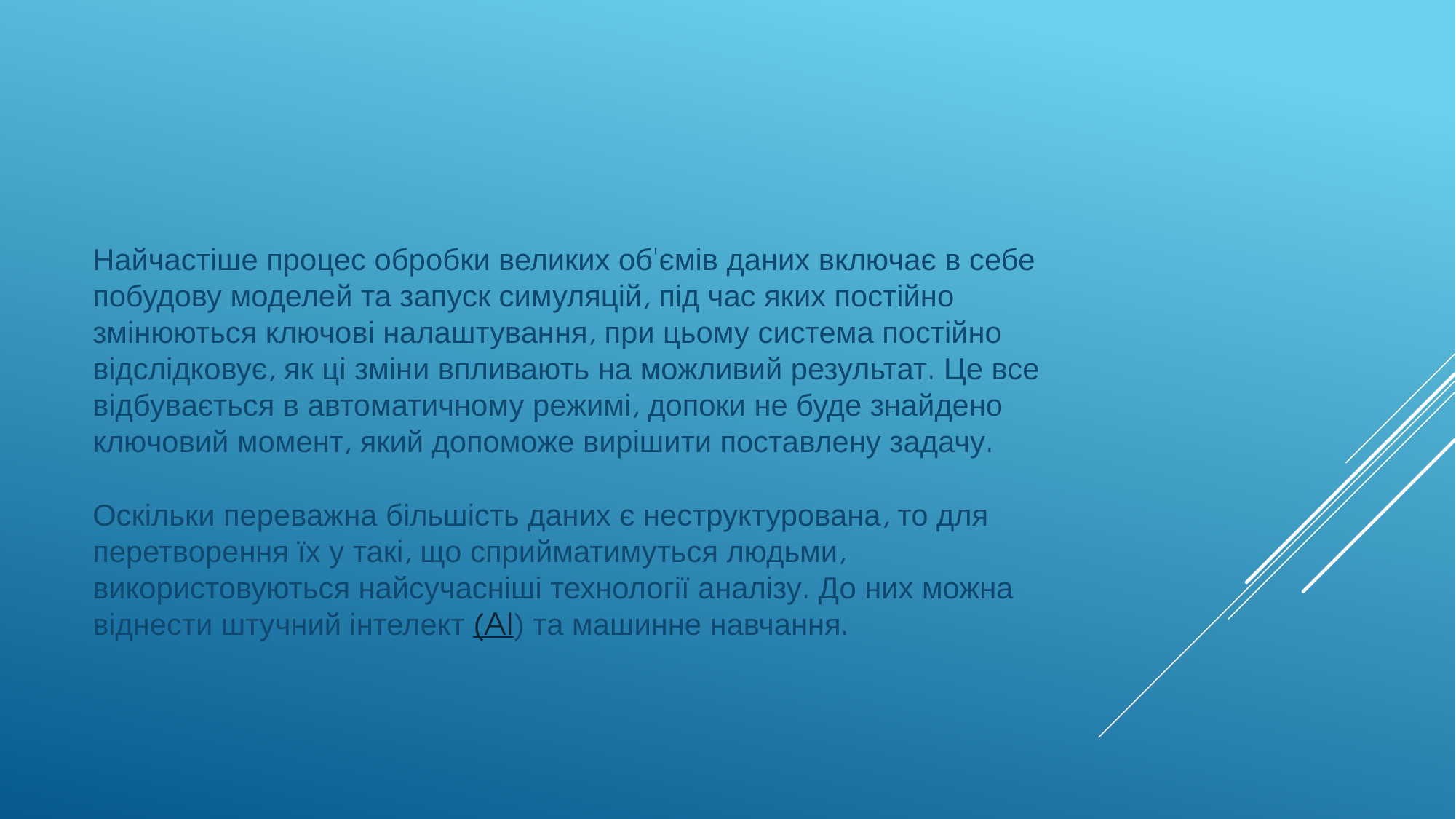

Найчастіше процес обробки великих об'ємів даних включає в себе побудову моделей та запуск симуляцій, під час яких постійно змінюються ключові налаштування, при цьому система постійно відслідковує, як ці зміни впливають на можливий результат. Це все відбувається в автоматичному режимі, допоки не буде знайдено ключовий момент, який допоможе вирішити поставлену задачу.
Оскільки переважна більшість даних є неструктурована, то для перетворення їх у такі, що сприйматимуться людьми, використовуються найсучасніші технології аналізу. До них можна віднести штучний інтелект (AI) та машинне навчання.